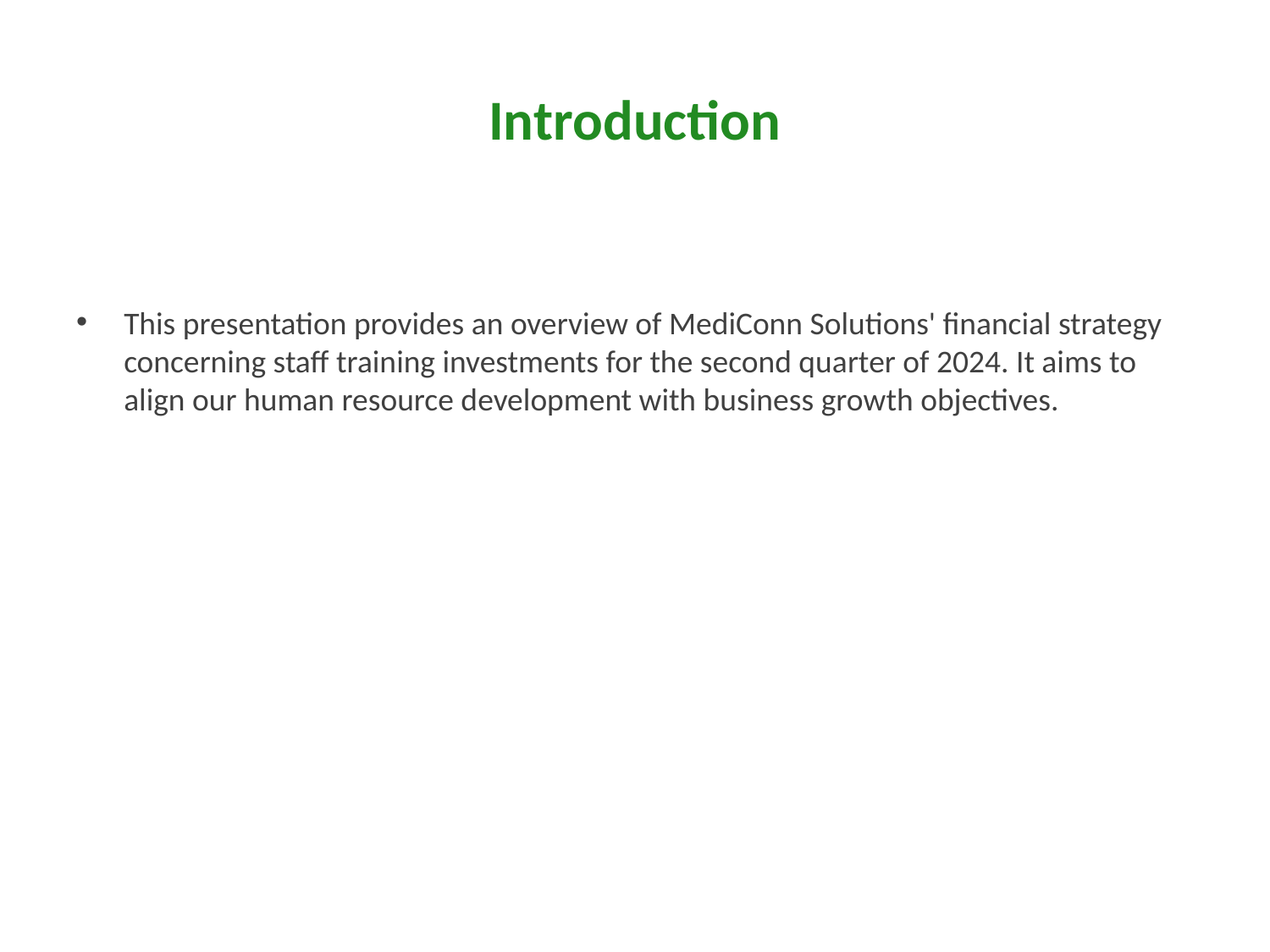

# Introduction

This presentation provides an overview of MediConn Solutions' financial strategy concerning staff training investments for the second quarter of 2024. It aims to align our human resource development with business growth objectives.